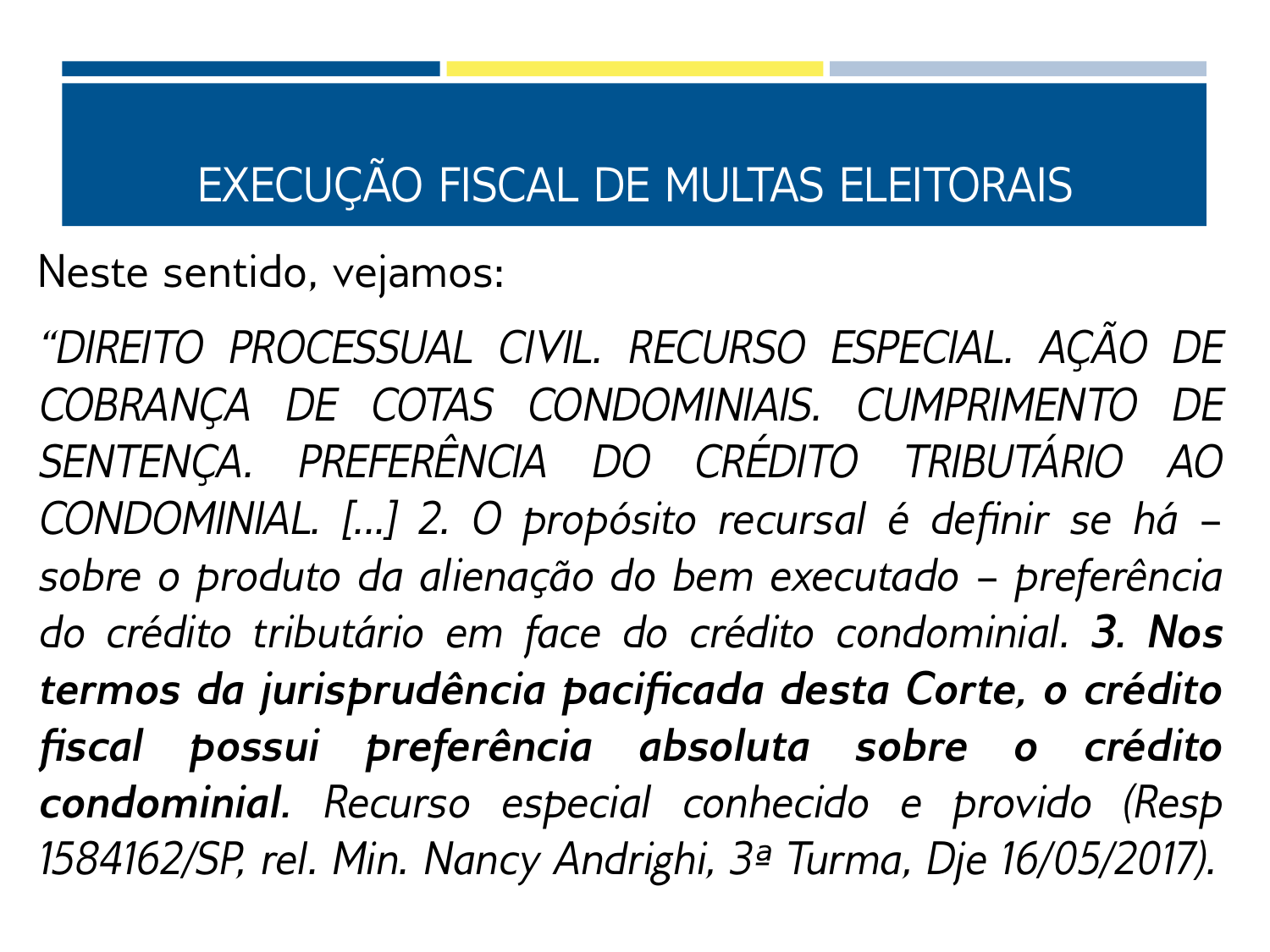

# EXECUÇÃO FISCAL DE MULTAS ELEITORAIS
Neste sentido, vejamos:
“DIREITO PROCESSUAL CIVIL. RECURSO ESPECIAL. AÇÃO DE COBRANÇA DE COTAS CONDOMINIAIS. CUMPRIMENTO DE SENTENÇA. PREFERÊNCIA DO CRÉDITO TRIBUTÁRIO AO CONDOMINIAL. [...] 2. O propósito recursal é definir se há – sobre o produto da alienação do bem executado – preferência do crédito tributário em face do crédito condominial. 3. Nos termos da jurisprudência pacificada desta Corte, o crédito fiscal possui preferência absoluta sobre o crédito condominial. Recurso especial conhecido e provido (Resp 1584162/SP, rel. Min. Nancy Andrighi, 3ª Turma, Dje 16/05/2017).